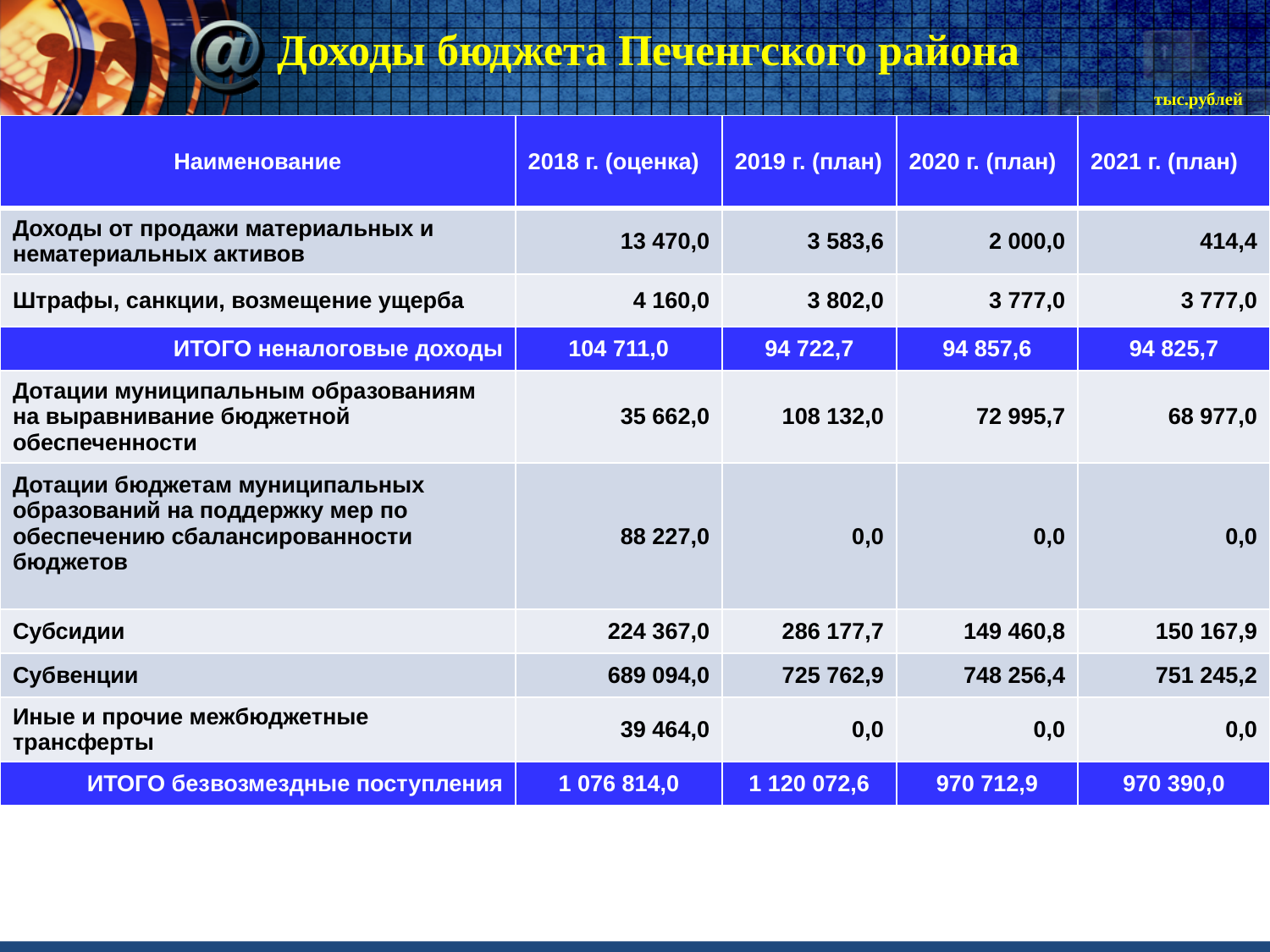

Доходы бюджета Печенгского района
тыс.рублей
| Наименование | 2018 г. (оценка) | 2019 г. (план) | 2020 г. (план) | 2021 г. (план) |
| --- | --- | --- | --- | --- |
| Доходы от продажи материальных и нематериальных активов | 13 470,0 | 3 583,6 | 2 000,0 | 414,4 |
| Штрафы, санкции, возмещение ущерба | 4 160,0 | 3 802,0 | 3 777,0 | 3 777,0 |
| ИТОГО неналоговые доходы | 104 711,0 | 94 722,7 | 94 857,6 | 94 825,7 |
| Дотации муниципальным образованиям на выравнивание бюджетной обеспеченности | 35 662,0 | 108 132,0 | 72 995,7 | 68 977,0 |
| Дотации бюджетам муниципальных образований на поддержку мер по обеспечению сбалансированности бюджетов | 88 227,0 | 0,0 | 0,0 | 0,0 |
| Субсидии | 224 367,0 | 286 177,7 | 149 460,8 | 150 167,9 |
| Субвенции | 689 094,0 | 725 762,9 | 748 256,4 | 751 245,2 |
| Иные и прочие межбюджетные трансферты | 39 464,0 | 0,0 | 0,0 | 0,0 |
| ИТОГО безвозмездные поступления | 1 076 814,0 | 1 120 072,6 | 970 712,9 | 970 390,0 |